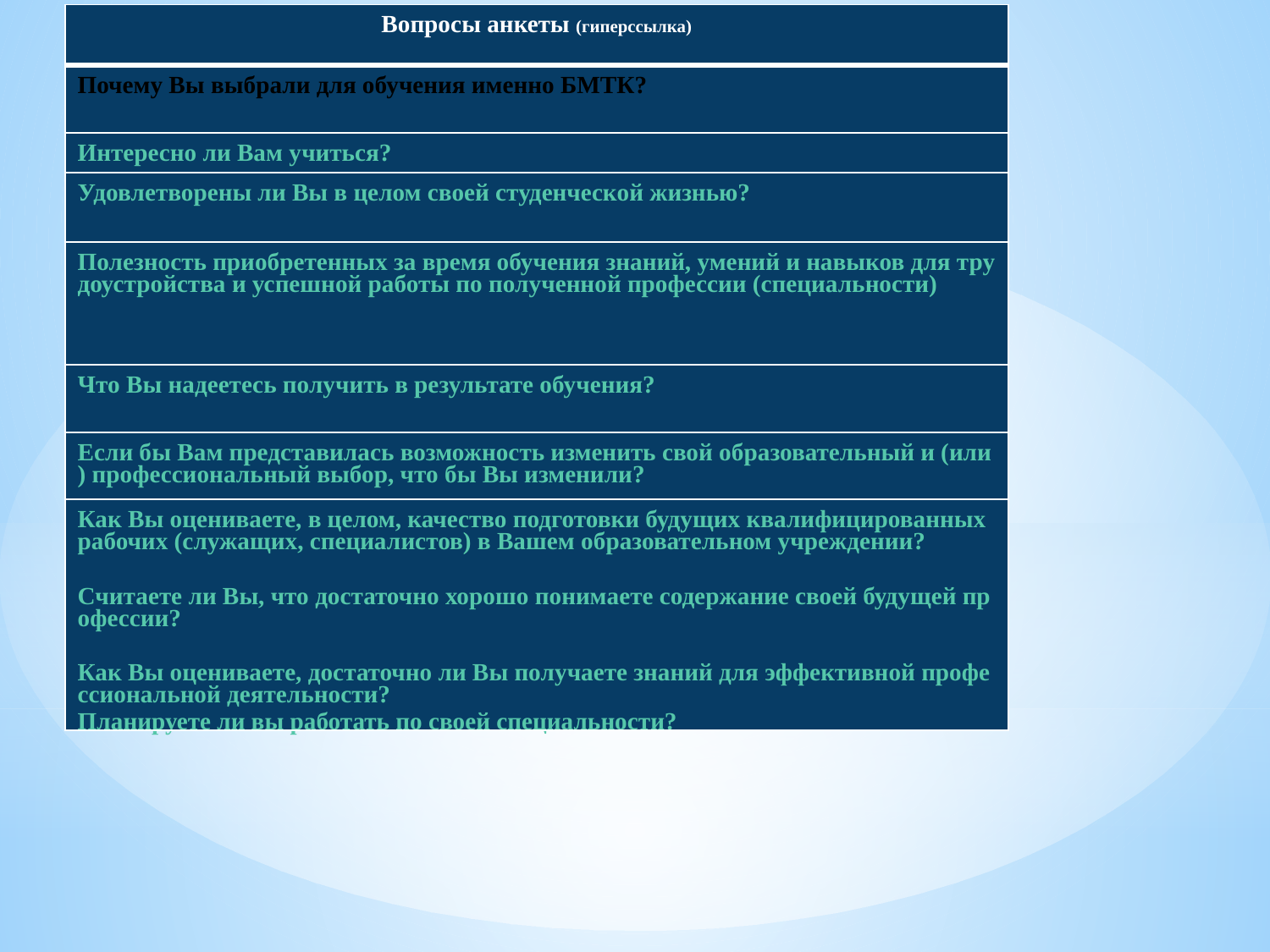

| Вопросы анкеты (гиперссылка) |
| --- |
| Почему Вы выбрали для обучения именно БМТК? |
| Интересно ли Вам учиться? |
| Удовлетворены ли Вы в целом своей студенческой жизнью? |
| Полезность приобретенных за время обучения знаний, умений и навыков для трудоустройства и успешной работы по полученной профессии (специальности) |
| Что Вы надеетесь получить в результате обучения? |
| Если бы Вам представилась возможность изменить свой образовательный и (или) профессиональный выбор, что бы Вы изменили? |
| Как Вы оцениваете, в целом, качество подготовки будущих квалифицированных рабочих (служащих, специалистов) в Вашем образовательном учреждении?   Считаете ли Вы, что достаточно хорошо понимаете содержание своей будущей профессии? Как Вы оцениваете, достаточно ли Вы получаете знаний для эффективной профессиональной деятельности? Планируете ли вы работать по своей специальности? |